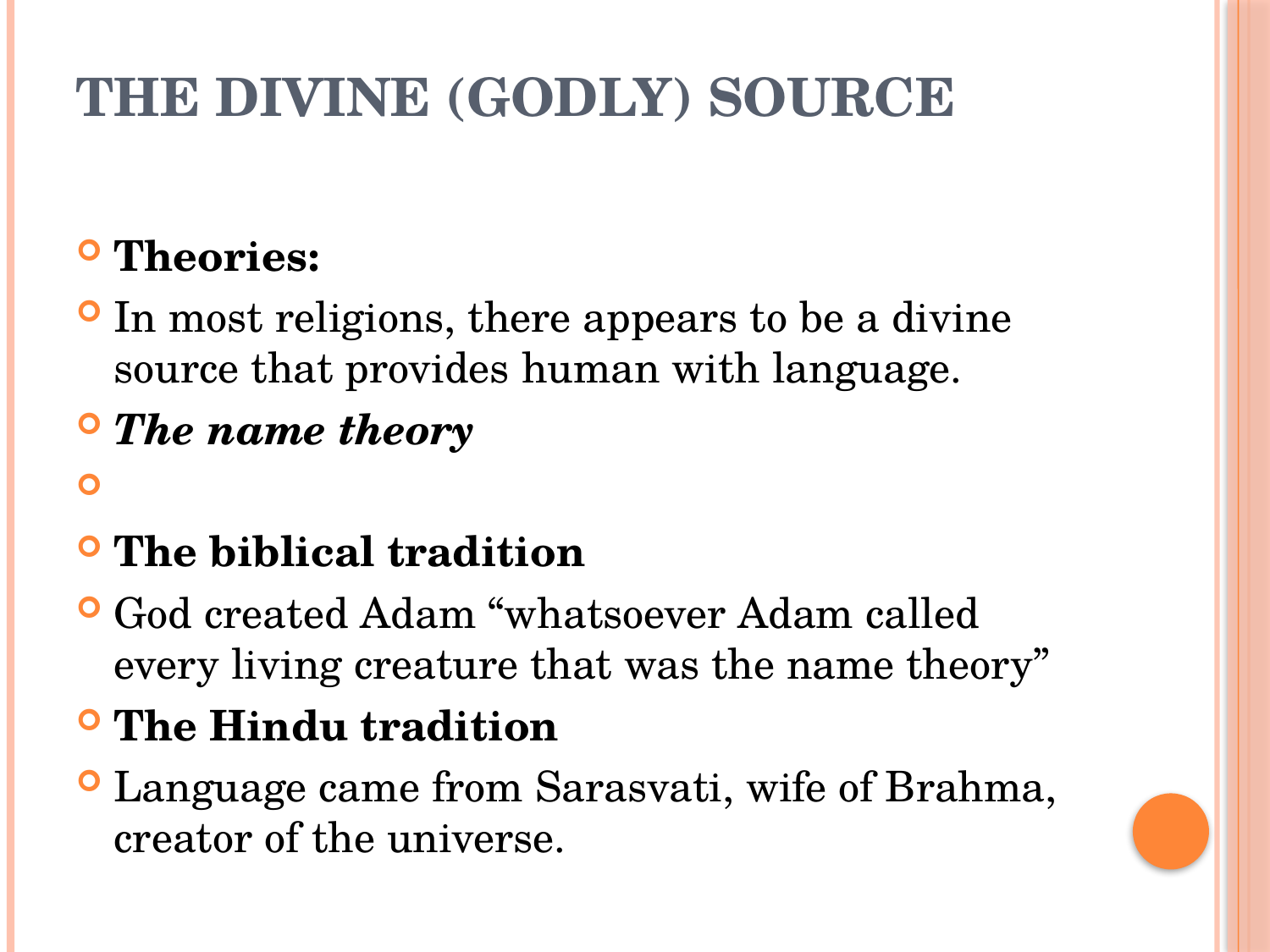

# The divine (godly) source
Theories:
In most religions, there appears to be a divine source that provides human with language.
The name theory

The biblical tradition
God created Adam “whatsoever Adam called every living creature that was the name theory”
The Hindu tradition
Language came from Sarasvati, wife of Brahma, creator of the universe.